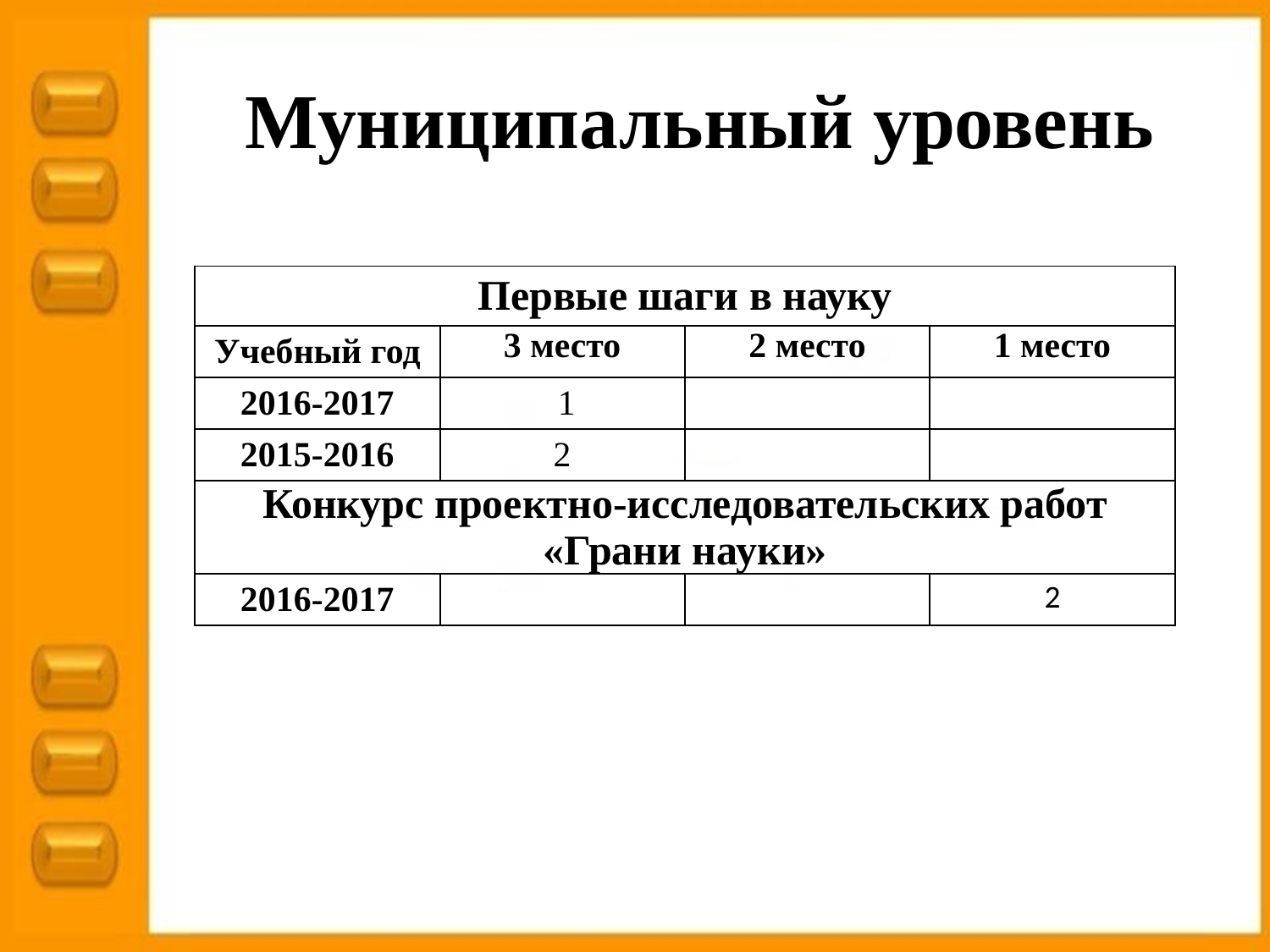

# Муниципальный уровень
| Первые шаги в науку |  |  |  |
| --- | --- | --- | --- |
| Учебный год | 3 место | 2 место | 1 место |
| 2016-2017 | 1 |  |  |
| 2015-2016 | 2 |  |  |
| Конкурс проектно-исследовательских работ «Грани науки» |  |  |  |
| 2016-2017 |  |  | 2 |